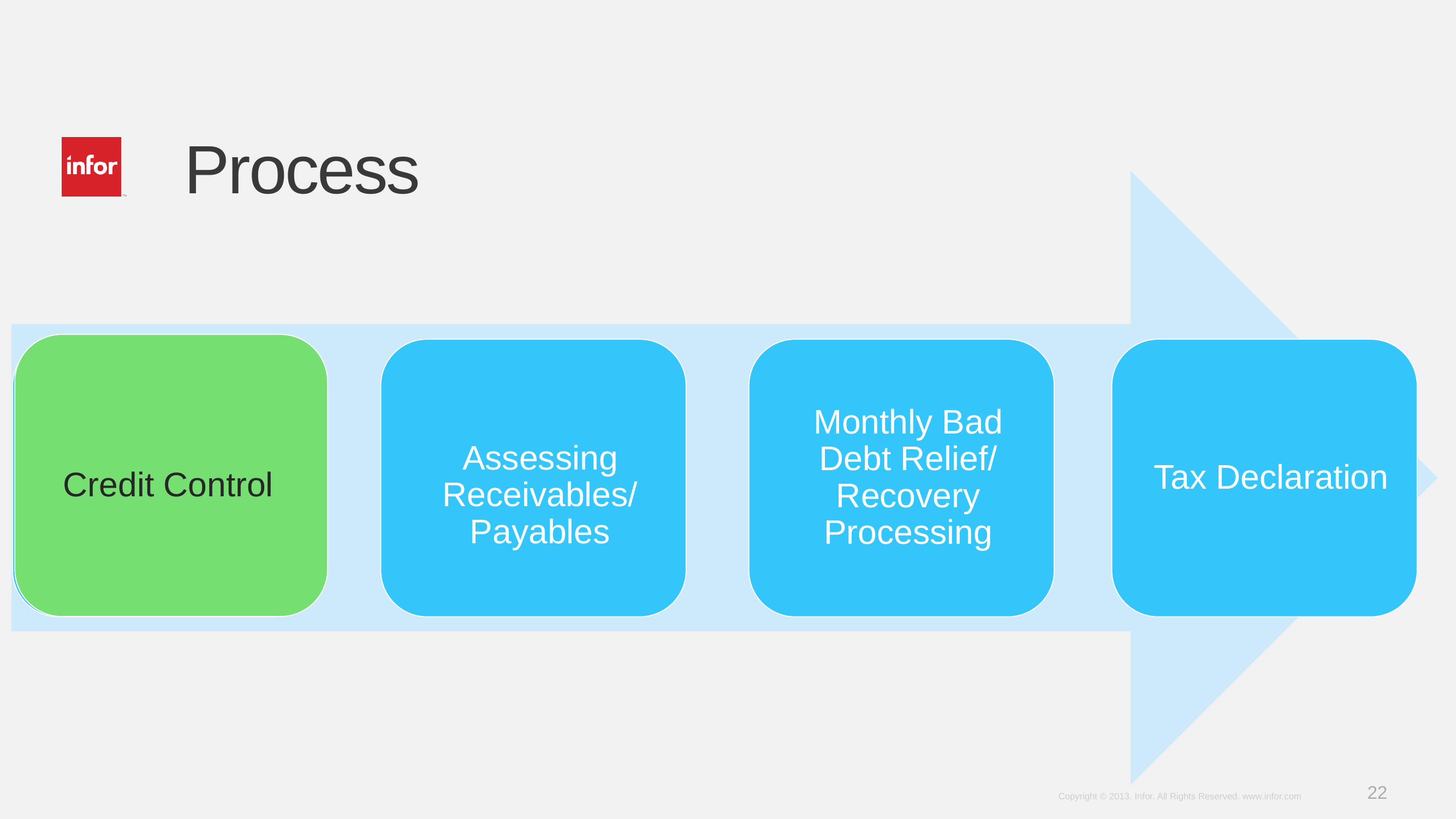

# Process
Credit Control

Assessing Receivables/
Payables
Monthly Bad Debt Relief/ Recovery Processing
Tax Declaration

Credit Control